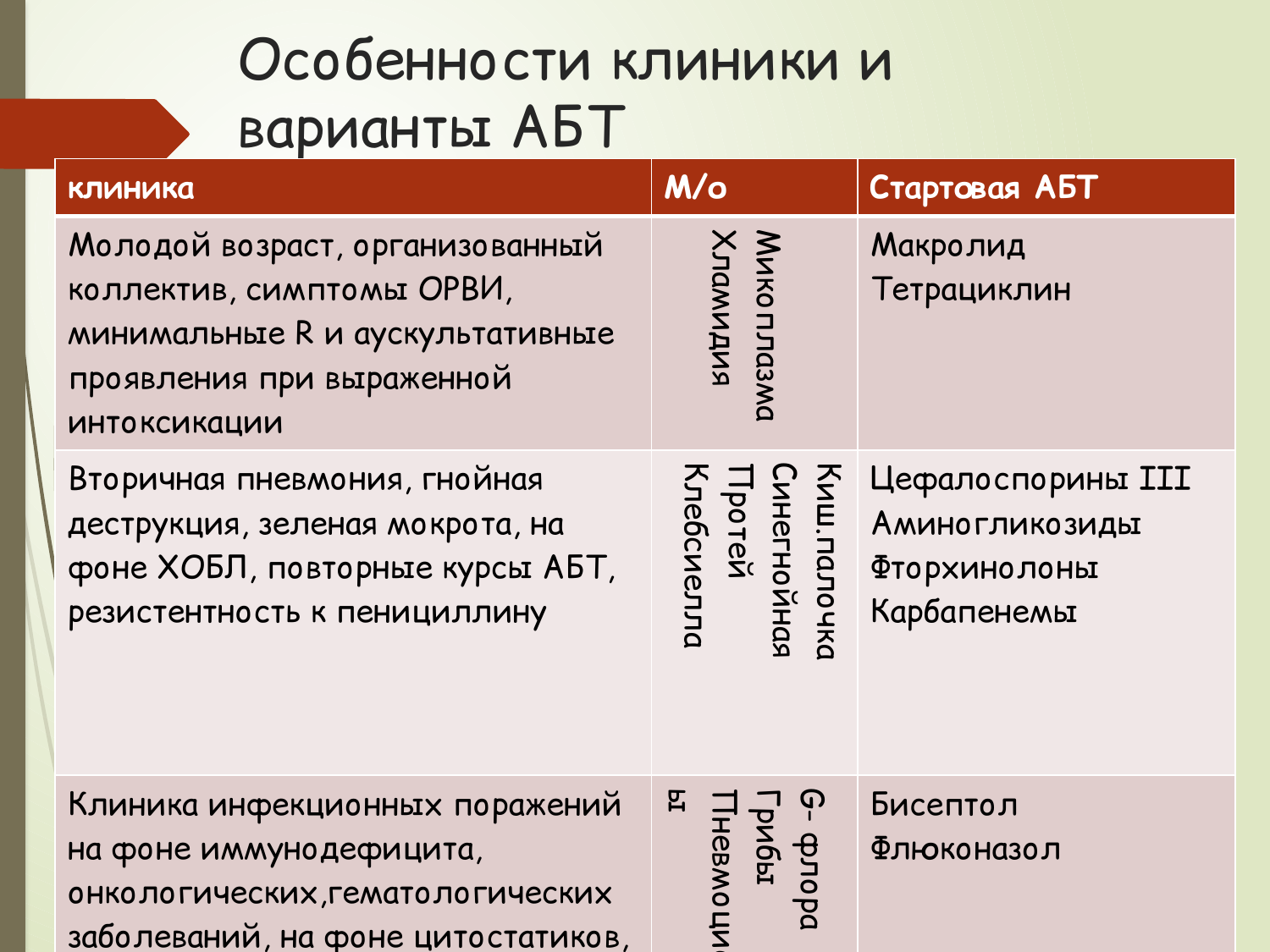

# Особенности клиники и варианты АБТ
| клиника | М/о | Стартовая АБТ |
| --- | --- | --- |
| Молодой возраст, организованный коллектив, симптомы ОРВИ, минимальные R и аускультативные проявления при выраженной интоксикации | Микоплазма Хламидия | Макролид Тетрациклин |
| Вторичная пневмония, гнойная деструкция, зеленая мокрота, на фоне ХОБЛ, повторные курсы АБТ, резистентность к пенициллину | Киш.палочка Синегнойная Протей Клебсиелла | Цефалоспорины III Аминогликозиды Фторхинолоны Карбапенемы |
| Клиника инфекционных поражений на фоне иммунодефицита, онкологических,гематологических заболеваний, на фоне цитостатиков, СПИДа, после трансплантаций | G- флора Грибы Пневмоцисты | Бисептол Флюконазол |